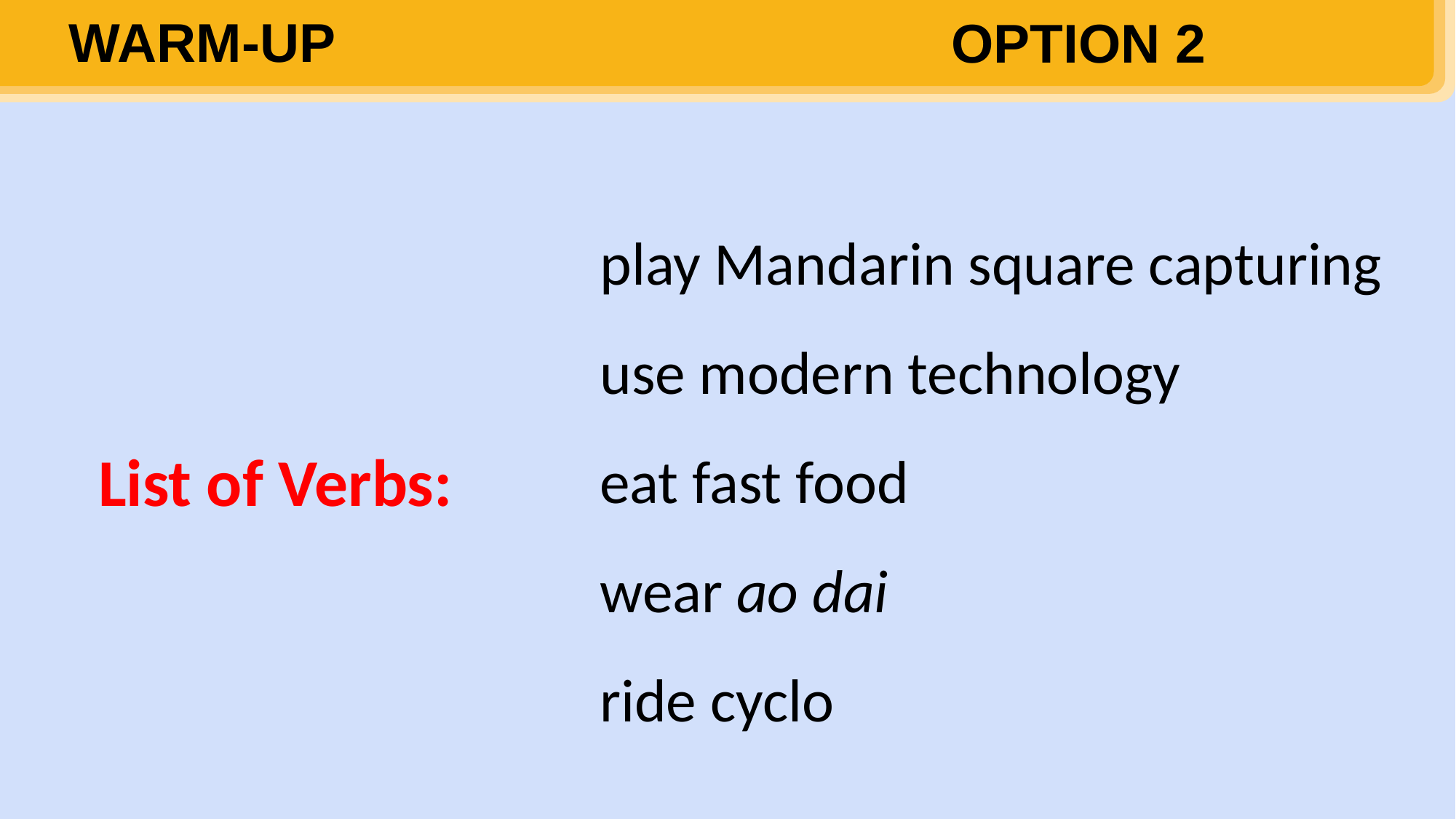

WARM-UP
OPTION 2
play Mandarin square capturing
use modern technology
eat fast food
wear ao dai
ride cyclo
List of Verbs: